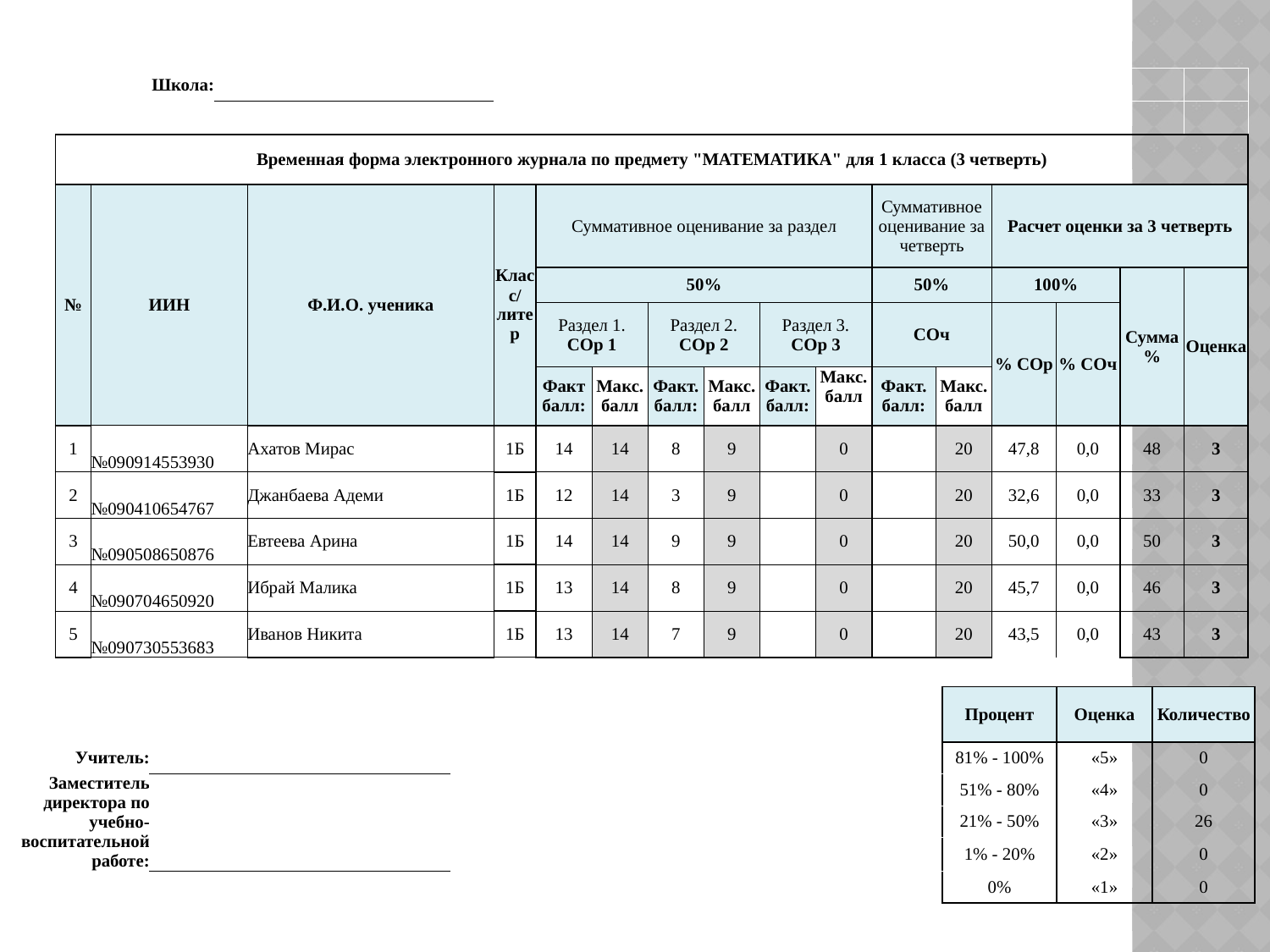

|  |  | Школа: |  |  |  |  |  |  |  |  |  |  |  |  |  |  |  |
| --- | --- | --- | --- | --- | --- | --- | --- | --- | --- | --- | --- | --- | --- | --- | --- | --- | --- |
|  |  |  |  |  |  |  |  |  |  |  |  |  |  |  |  |  |  |
| Временная форма электронного журнала по предмету "МАТЕМАТИКА" для 1 класса (3 четверть) |  |  |  |  |  |  |  |  |  |  |  |  |  |  |  |  |  |
| № | ИИН |  |  | Ф.И.О. ученика | Класс/ литер | Суммативное оценивание за раздел |  |  |  |  |  | Суммативное оценивание за четверть |  | Расчет оценки за 3 четверть |  |  |  |
|  |  |  |  |  |  | 50% |  |  |  |  |  | 50% |  | 100% |  | Сумма % | Оценка |
|  |  |  |  |  |  | Раздел 1. СОр 1 |  | Раздел 2. СОр 2 |  | Раздел 3. СОр 3 |  | СОч |  | % СОр | % СОч |  |  |
|  |  |  |  |  |  | Факт балл: | Макс. балл | Факт. балл: | Макс. балл | Факт. балл: | Макс. балл | Факт. балл: | Макс. балл |  |  |  |  |
| 1 | №090914553930 |  |  | Ахатов Мирас | 1Б | 14 | 14 | 8 | 9 |  | 0 |  | 20 | 47,8 | 0,0 | 48 | 3 |
| 2 | №090410654767 |  |  | Джанбаева Адеми | 1Б | 12 | 14 | 3 | 9 |  | 0 |  | 20 | 32,6 | 0,0 | 33 | 3 |
| 3 | №090508650876 |  |  | Евтеева Арина | 1Б | 14 | 14 | 9 | 9 |  | 0 |  | 20 | 50,0 | 0,0 | 50 | 3 |
| 4 | №090704650920 |  |  | Ибрай Малика | 1Б | 13 | 14 | 8 | 9 |  | 0 |  | 20 | 45,7 | 0,0 | 46 | 3 |
| 5 | №090730553683 |  |  | Иванов Никита | 1Б | 13 | 14 | 7 | 9 |  | 0 |  | 20 | 43,5 | 0,0 | 43 | 3 |
|  |  |  |  |  |  |  |  |  |  |  |  |  | Процент | Оценка | Количество |
| --- | --- | --- | --- | --- | --- | --- | --- | --- | --- | --- | --- | --- | --- | --- | --- |
|  | Учитель: |  |  |  |  |  |  |  |  |  |  |  | 81% - 100% | «5» | 0 |
| Заместитель директора по учебно-воспитательной работе: |  |  |  |  |  |  |  |  |  |  |  |  | 51% - 80% | «4» | 0 |
|  |  |  |  |  |  |  |  |  |  |  |  |  | 21% - 50% | «3» | 26 |
|  |  |  |  |  |  |  |  |  |  |  |  |  | 1% - 20% | «2» | 0 |
|  |  |  |  |  |  |  |  |  |  |  |  |  | 0% | «1» | 0 |